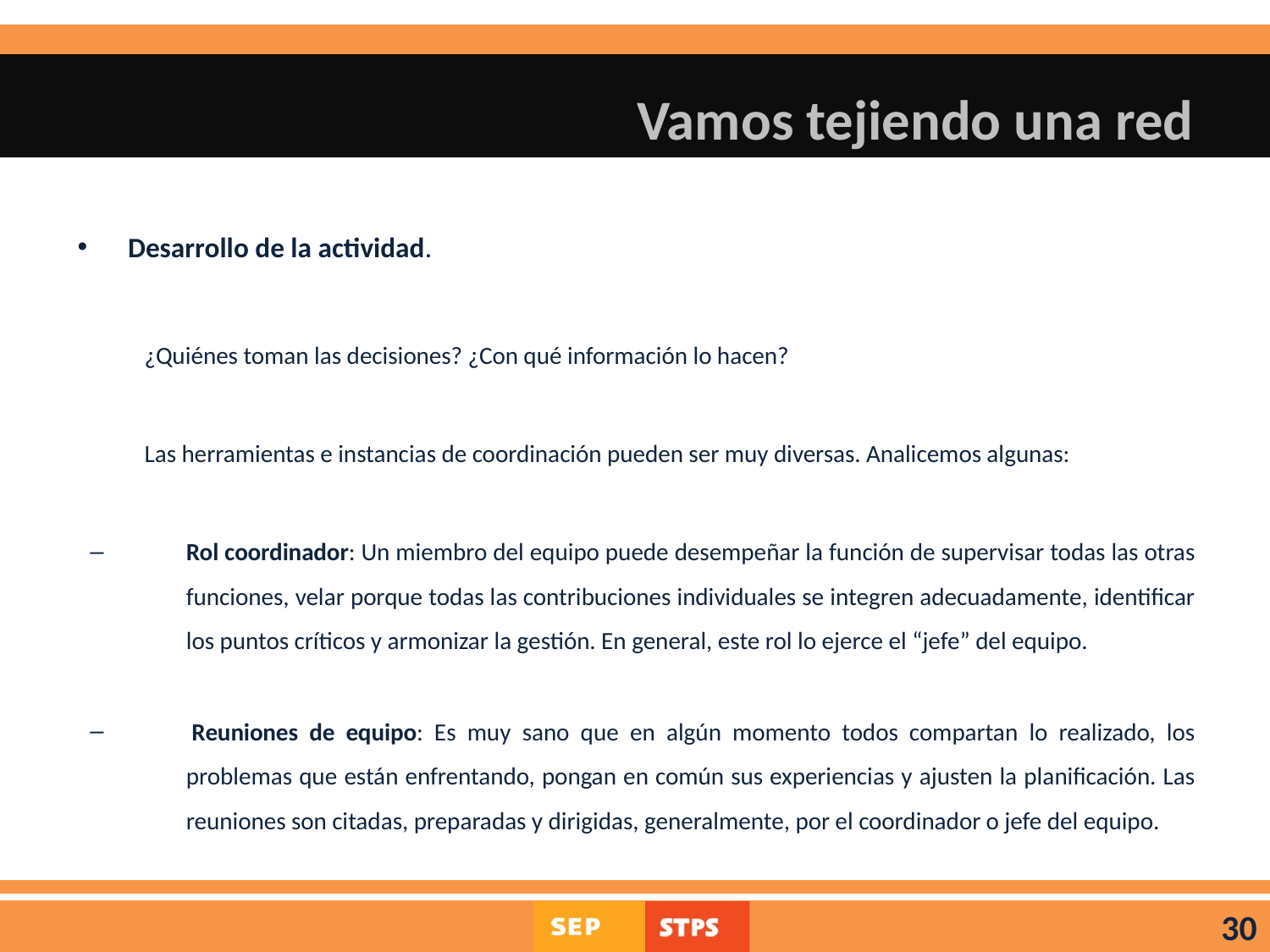

# Vamos tejiendo una red
Desarrollo de la actividad.

¿Quiénes toman las decisiones? ¿Con qué información lo hacen?

Las herramientas e instancias de coordinación pueden ser muy diversas. Analicemos algunas:

Rol coordinador: Un miembro del equipo puede desempeñar la función de supervisar todas las otras funciones, velar porque todas las contribuciones individuales se integren adecuadamente, identificar los puntos críticos y armonizar la gestión. En general, este rol lo ejerce el “jefe” del equipo.

 Reuniones de equipo: Es muy sano que en algún momento todos compartan lo realizado, los problemas que están enfrentando, pongan en común sus experiencias y ajusten la planificación. Las reuniones son citadas, preparadas y dirigidas, generalmente, por el coordinador o jefe del equipo.
30